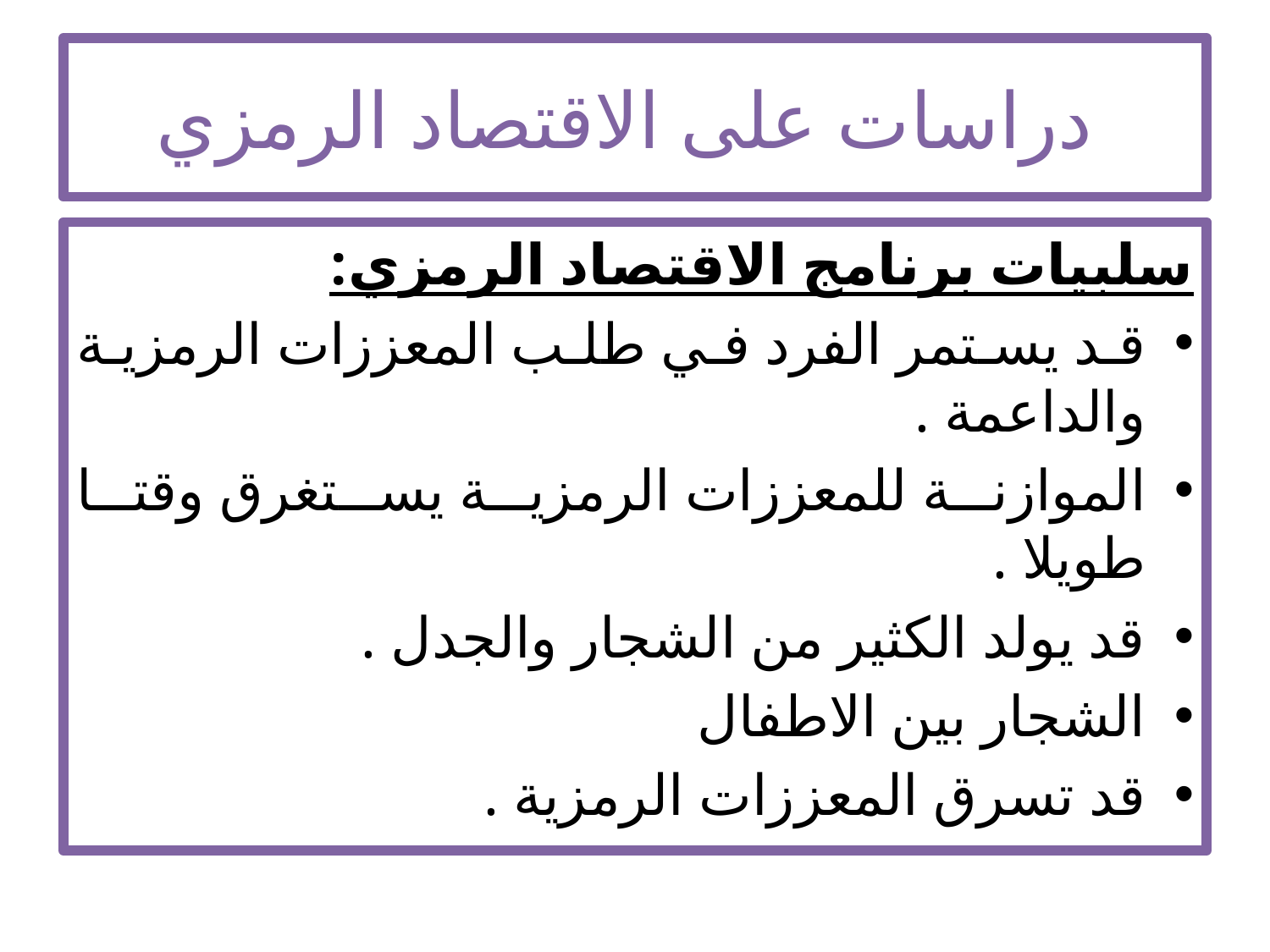

# دراسات على الاقتصاد الرمزي
سلبيات برنامج الاقتصاد الرمزي:
قد يستمر الفرد في طلب المعززات الرمزية والداعمة .
الموازنة للمعززات الرمزية يستغرق وقتا طويلا .
قد يولد الكثير من الشجار والجدل .
الشجار بين الاطفال
قد تسرق المعززات الرمزية .